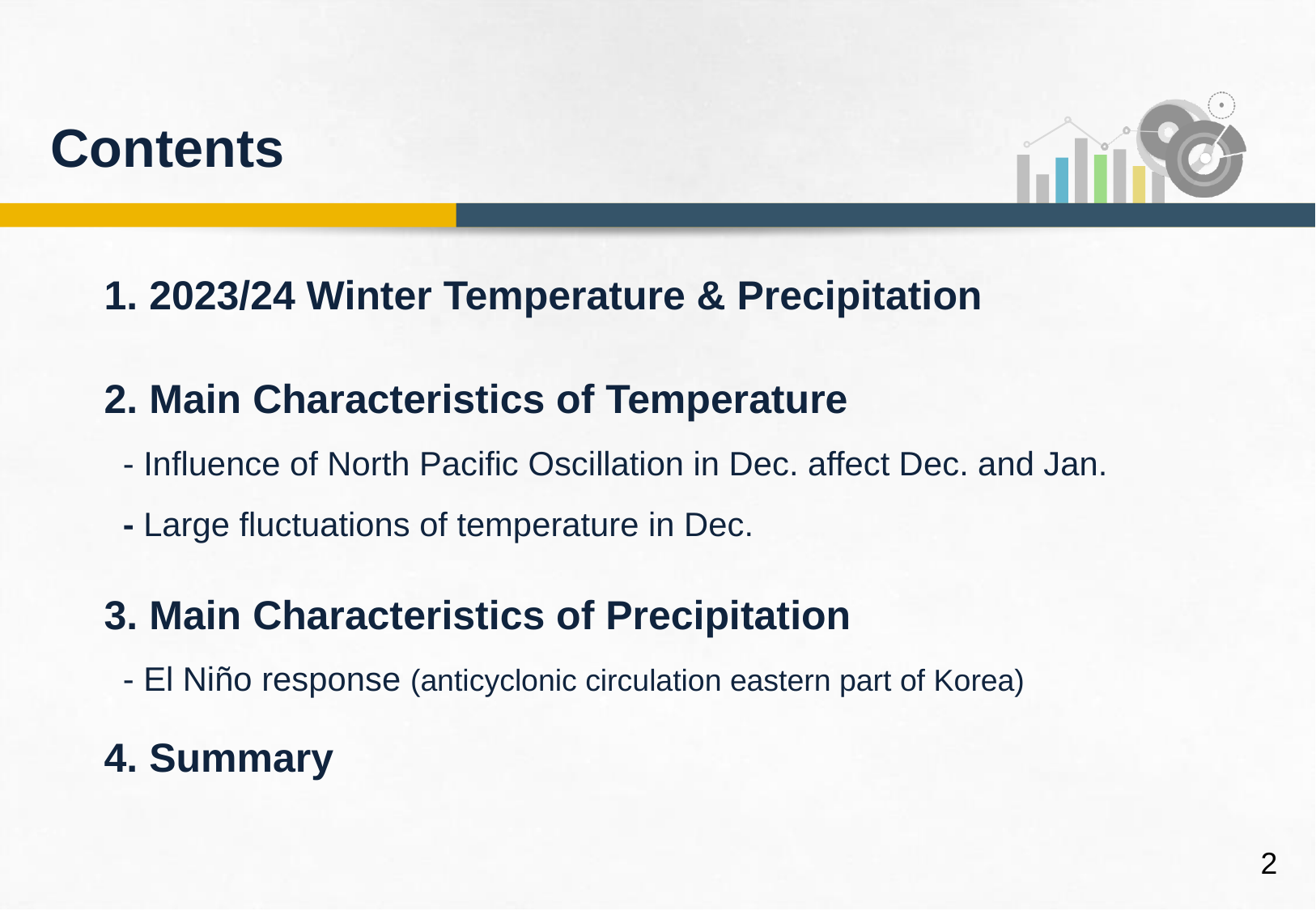

# Contents
1. 2023/24 Winter Temperature & Precipitation
2. Main Characteristics of Temperature
  - Influence of North Pacific Oscillation in Dec. affect Dec. and Jan.
  - Large fluctuations of temperature in Dec.
3. Main Characteristics of Precipitation
  - El Niño response (anticyclonic circulation eastern part of Korea)
4. Summary
2